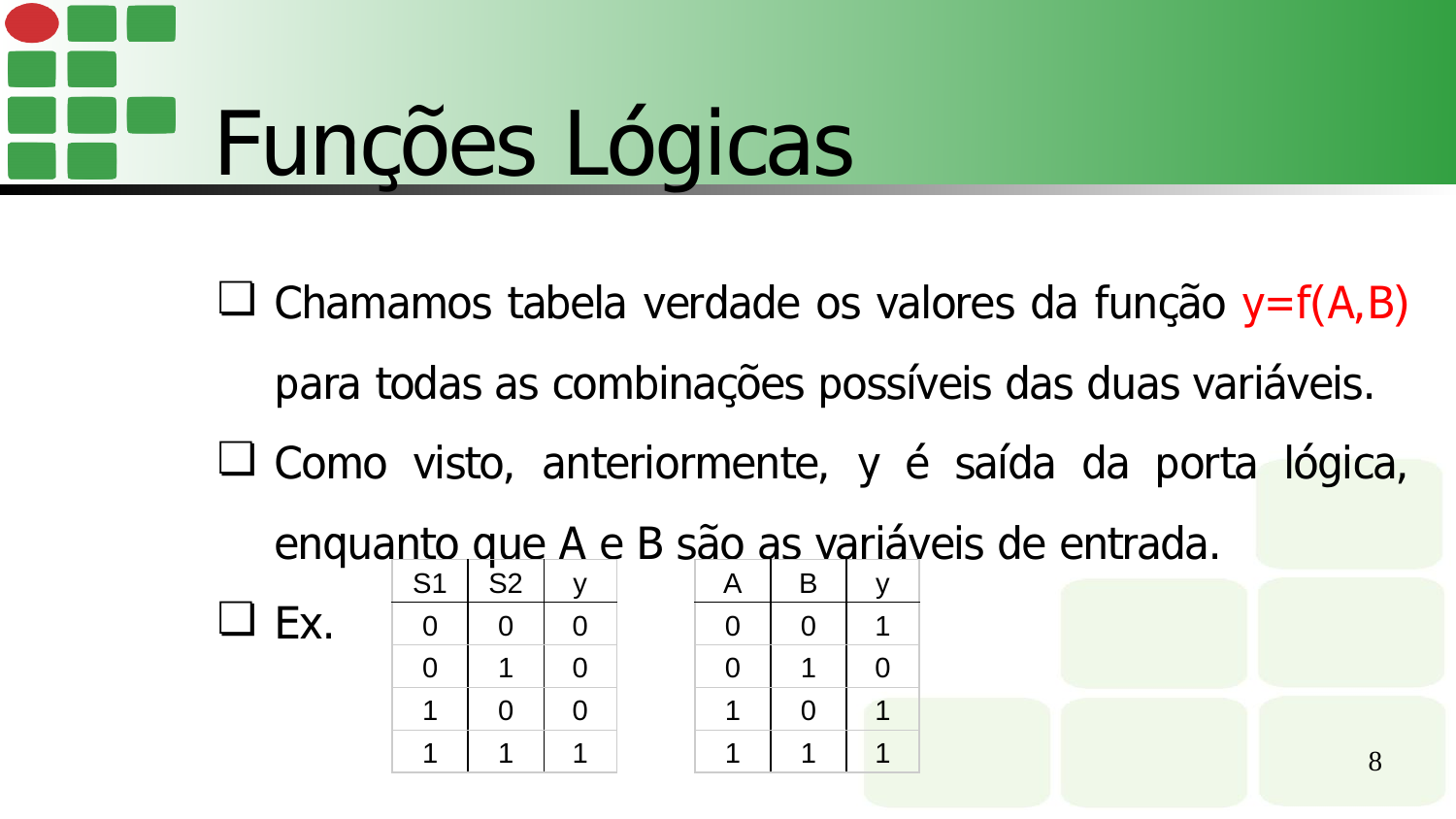

Funções Lógicas
Chamamos tabela verdade os valores da função y=f(A,B) para todas as combinações possíveis das duas variáveis.
Como visto, anteriormente, y é saída da porta lógica, enquanto que A e B são as variáveis de entrada.
Ex.
| S1 | S2 | y |
| --- | --- | --- |
| 0 | 0 | 0 |
| 0 | 1 | 0 |
| 1 | 0 | 0 |
| 1 | 1 | 1 |
| A | B | y |
| --- | --- | --- |
| 0 | 0 | 1 |
| 0 | 1 | 0 |
| 1 | 0 | 1 |
| 1 | 1 | 1 |
8